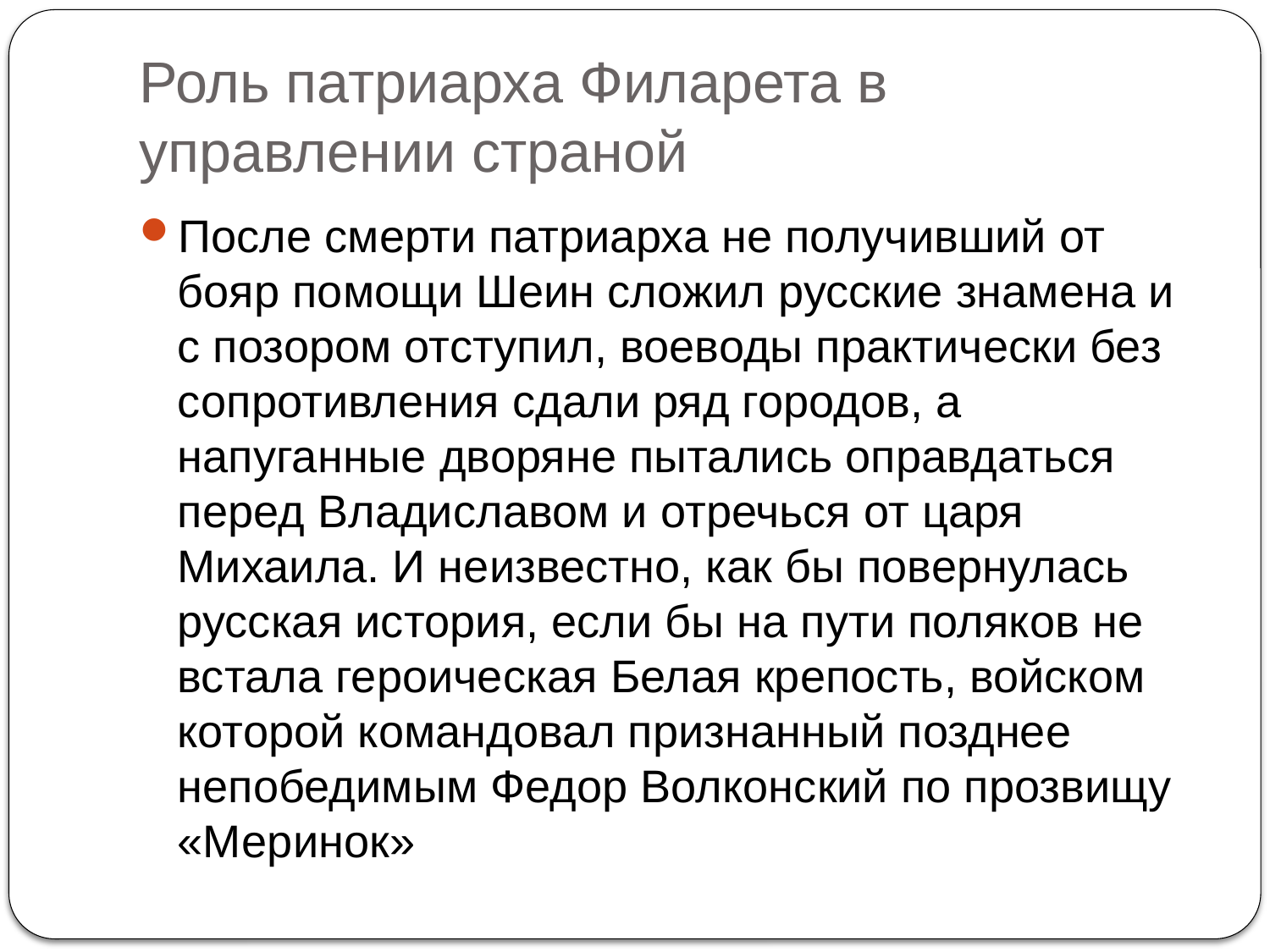

# Роль патриарха Филарета в управлении страной
После смерти патриарха не получивший от бояр помощи Шеин сложил русские знамена и с позором отступил, воеводы практически без сопротивления сдали ряд городов, а напуганные дворяне пытались оправдаться перед Владиславом и отречься от царя Михаила. И неизвестно, как бы повернулась русская история, если бы на пути поляков не встала героическая Белая крепость, войском которой командовал признанный позднее непобедимым Федор Волконский по прозвищу «Меринок»